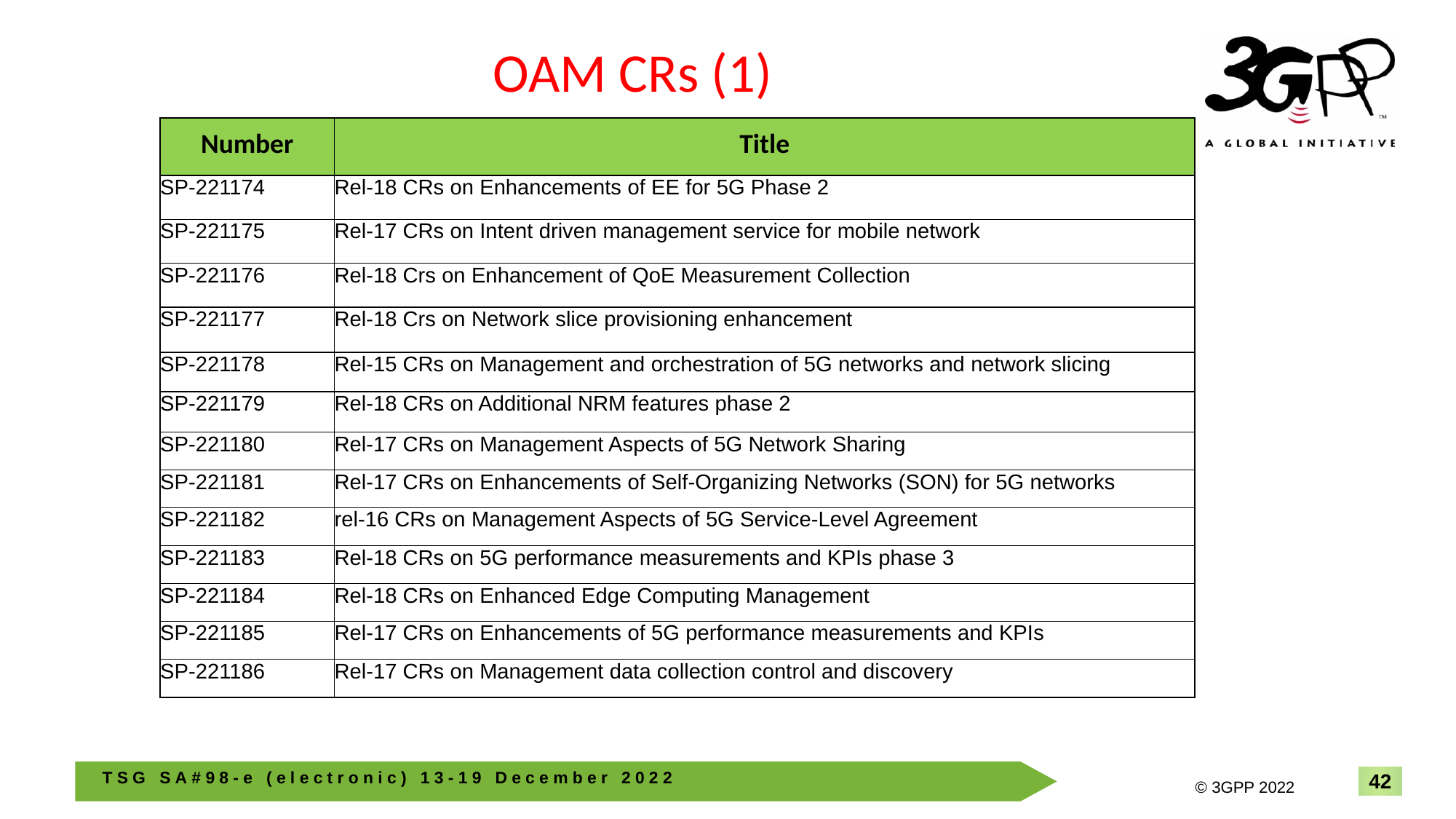

# OAM CRs (1)
| Number | Title |
| --- | --- |
| SP-221174 | Rel-18 CRs on Enhancements of EE for 5G Phase 2 |
| SP-221175 | Rel-17 CRs on Intent driven management service for mobile network |
| SP-221176 | Rel-18 Crs on Enhancement of QoE Measurement Collection |
| SP-221177 | Rel-18 Crs on Network slice provisioning enhancement |
| SP-221178 | Rel-15 CRs on Management and orchestration of 5G networks and network slicing |
| SP-221179 | Rel-18 CRs on Additional NRM features phase 2 |
| SP-221180 | Rel-17 CRs on Management Aspects of 5G Network Sharing |
| SP-221181 | Rel-17 CRs on Enhancements of Self-Organizing Networks (SON) for 5G networks |
| SP-221182 | rel-16 CRs on Management Aspects of 5G Service-Level Agreement |
| SP-221183 | Rel-18 CRs on 5G performance measurements and KPIs phase 3 |
| SP-221184 | Rel-18 CRs on Enhanced Edge Computing Management |
| SP-221185 | Rel-17 CRs on Enhancements of 5G performance measurements and KPIs |
| SP-221186 | Rel-17 CRs on Management data collection control and discovery |